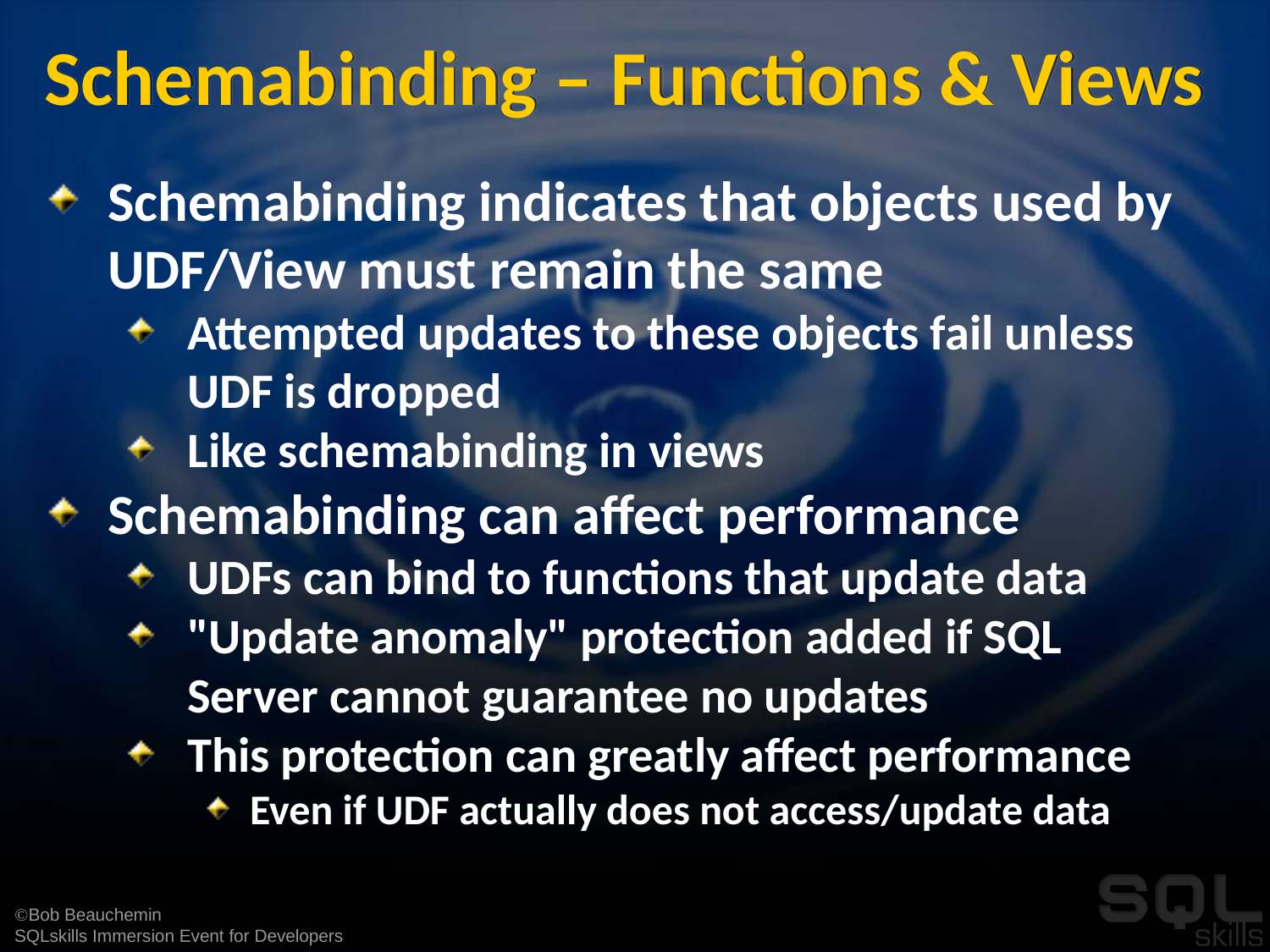

# Schemabinding – Functions & Views
Schemabinding indicates that objects used by UDF/View must remain the same
Attempted updates to these objects fail unless UDF is dropped
Like schemabinding in views
Schemabinding can affect performance
UDFs can bind to functions that update data
"Update anomaly" protection added if SQL Server cannot guarantee no updates
This protection can greatly affect performance
Even if UDF actually does not access/update data